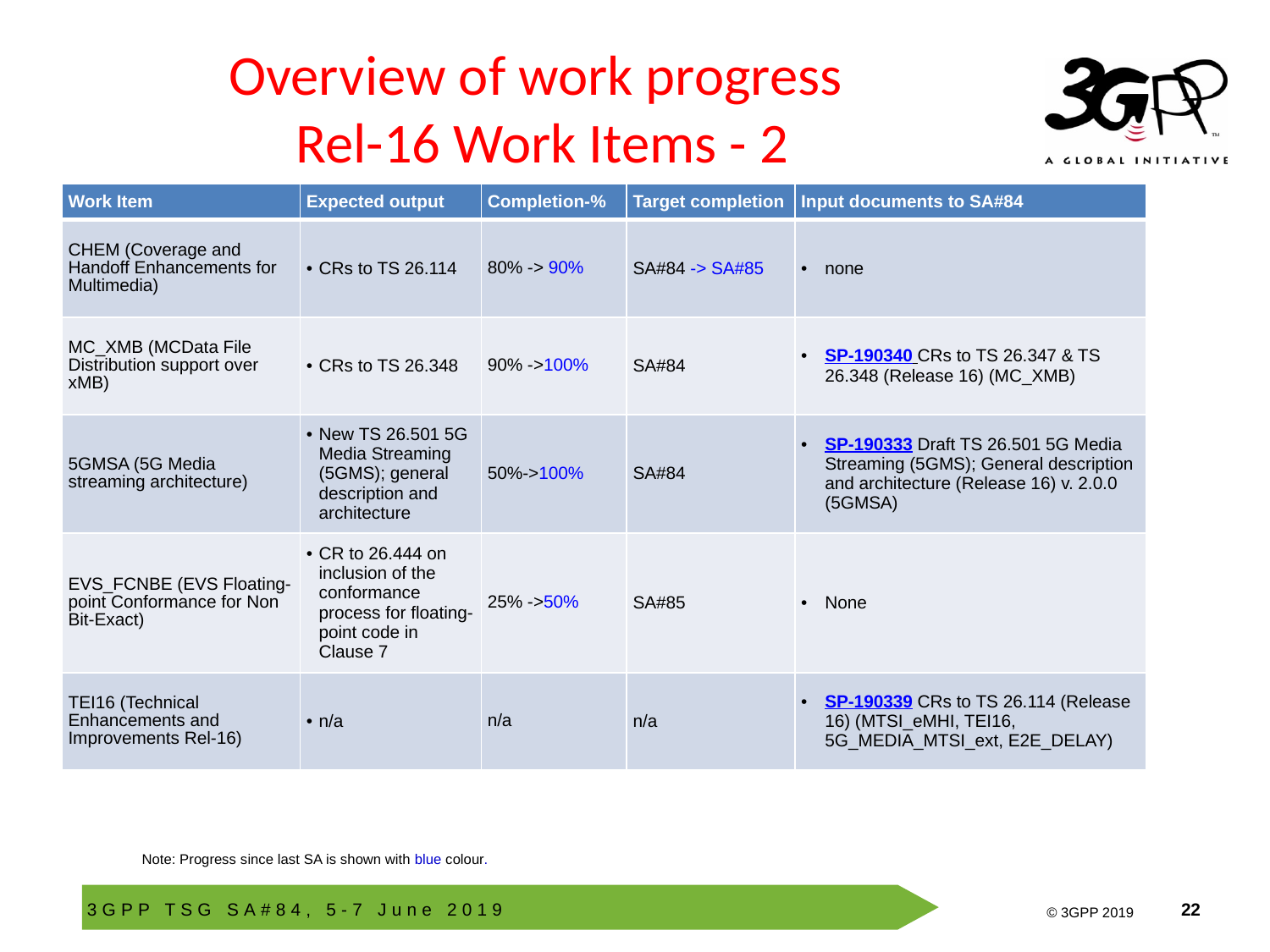

# Overview of work progress Rel-16 Work Items - 2
| Work Item | Expected output | Completion-% | Target completion | Input documents to SA#84 |
| --- | --- | --- | --- | --- |
| CHEM (Coverage and Handoff Enhancements for Multimedia) | CRs to TS 26.114 | 80% -> 90% | SA#84 -> SA#85 | none |
| MC\_XMB (MCData File Distribution support over xMB) | CRs to TS 26.348 | 90% ->100% | SA#84 | SP-190340 CRs to TS 26.347 & TS 26.348 (Release 16) (MC\_XMB) |
| 5GMSA (5G Media streaming architecture) | New TS 26.501 5G Media Streaming (5GMS); general description and architecture | 50%->100% | SA#84 | SP-190333 Draft TS 26.501 5G Media Streaming (5GMS); General description and architecture (Release 16) v. 2.0.0 (5GMSA) |
| EVS\_FCNBE (EVS Floating-point Conformance for Non Bit-Exact) | CR to 26.444 on inclusion of the conformance process for floating-point code in Clause 7 | 25% ->50% | SA#85 | None |
| TEI16 (Technical Enhancements and Improvements Rel-16) | n/a | n/a | n/a | SP-190339 CRs to TS 26.114 (Release 16) (MTSI\_eMHI, TEI16, 5G\_MEDIA\_MTSI\_ext, E2E\_DELAY) |

Note: Progress since last SA is shown with blue colour.